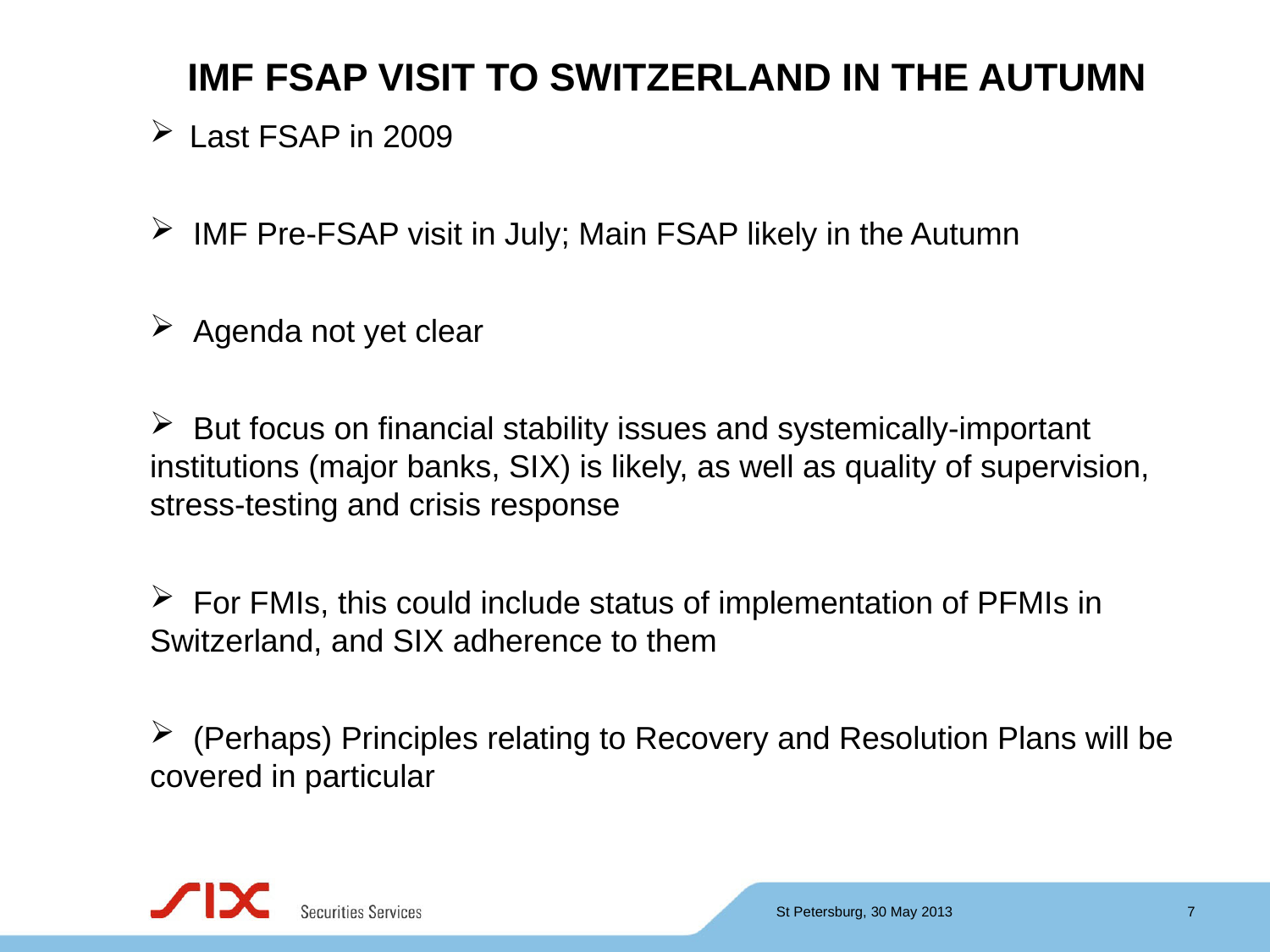

# IMF FSAP VISIT TO SWITZERLAND IN THE AUTUMN
Last FSAP in 2009

  IMF Pre-FSAP visit in July; Main FSAP likely in the Autumn

  Agenda not yet clear

  But focus on financial stability issues and systemically-important institutions (major banks, SIX) is likely, as well as quality of supervision, stress-testing and crisis response

  For FMIs, this could include status of implementation of PFMIs in Switzerland, and SIX adherence to them

  (Perhaps) Principles relating to Recovery and Resolution Plans will be covered in particular
7